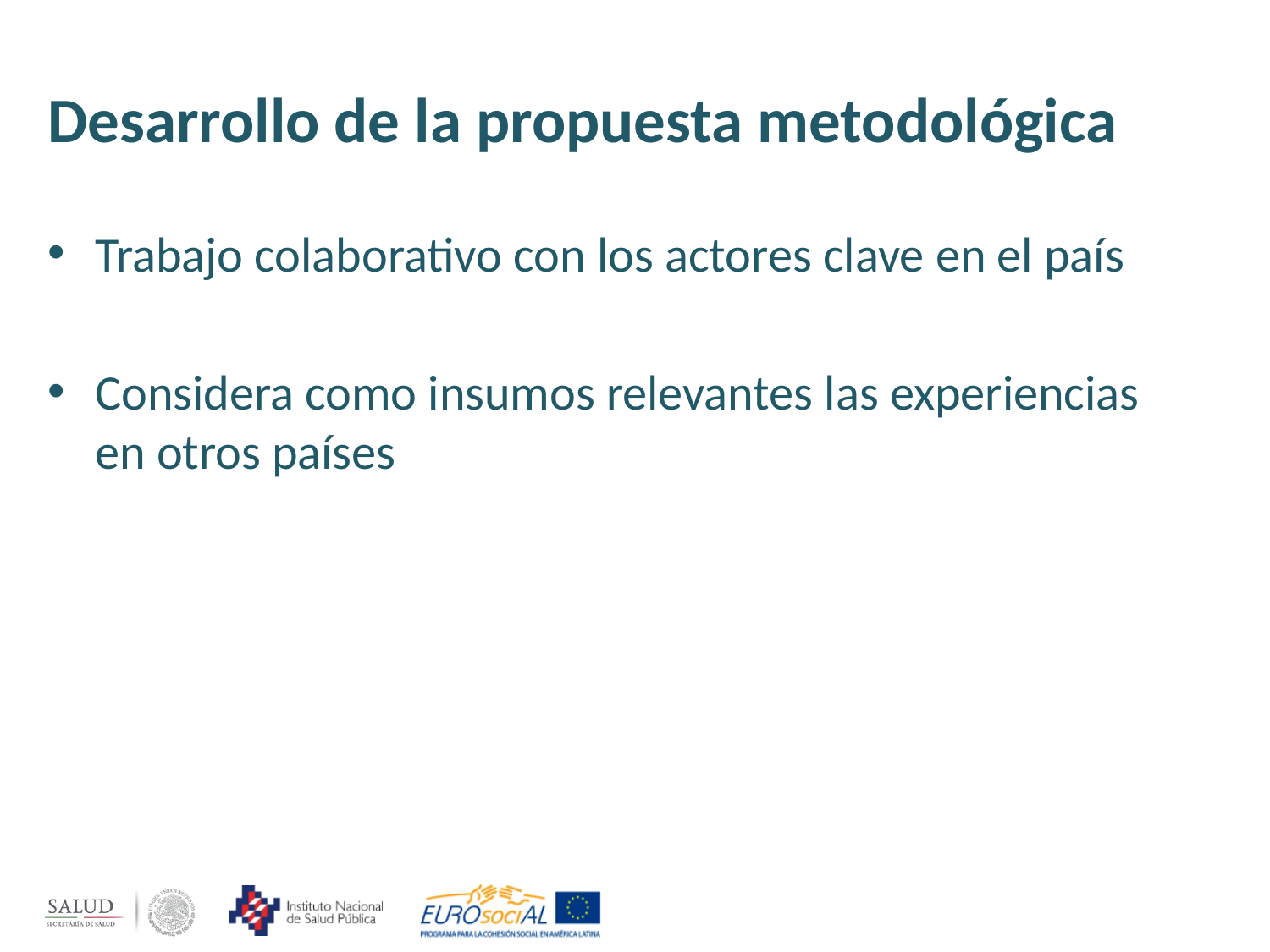

# Desarrollo de la propuesta metodológica
Trabajo colaborativo con los actores clave en el país

Considera como insumos relevantes las experiencias en otros países